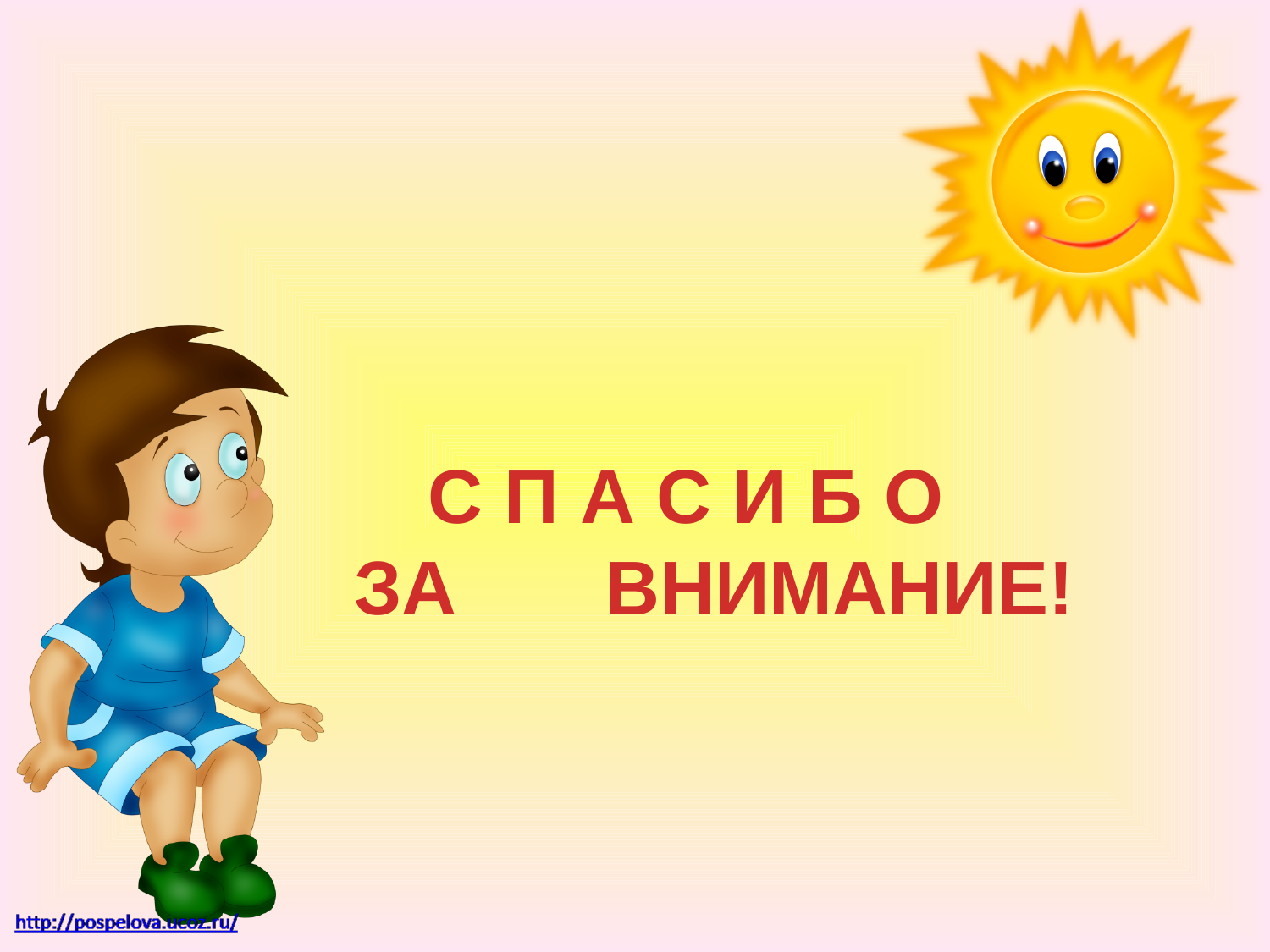

# С П А С И Б О ЗА       ВНИМАНИЕ!